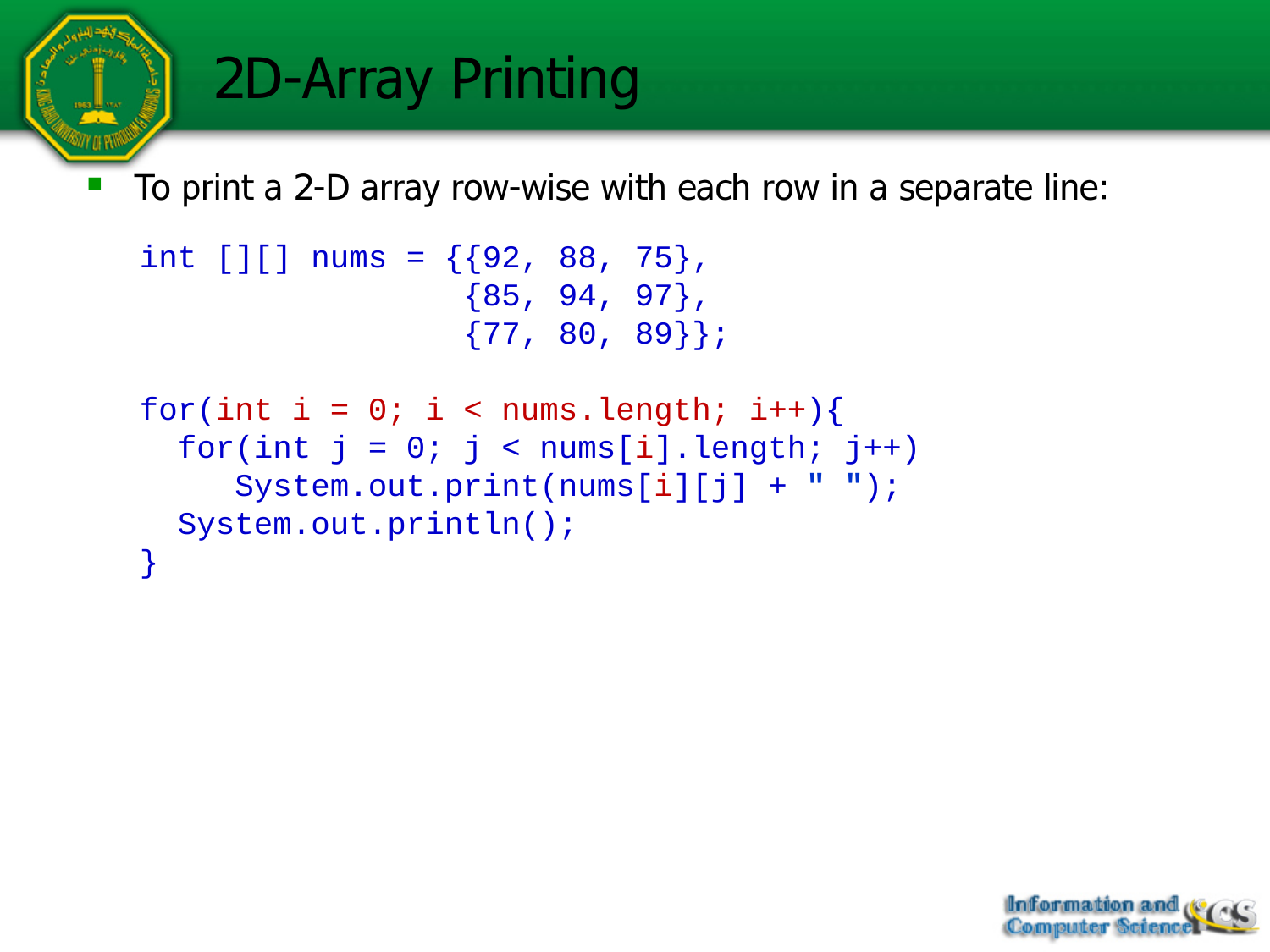

# 2D-Array Printing
To print a 2-D array row-wise with each row in a separate line:
int [][] nums = {{92, 88, 75},
                 {85, 94, 97},
                 {77, 80, 89}};

for(int i = 0; i < nums.length; i++){
  for(int j = 0; j < nums[i].length; j++)
     System.out.print(nums[i][j] + " ");
  System.out.println();
}